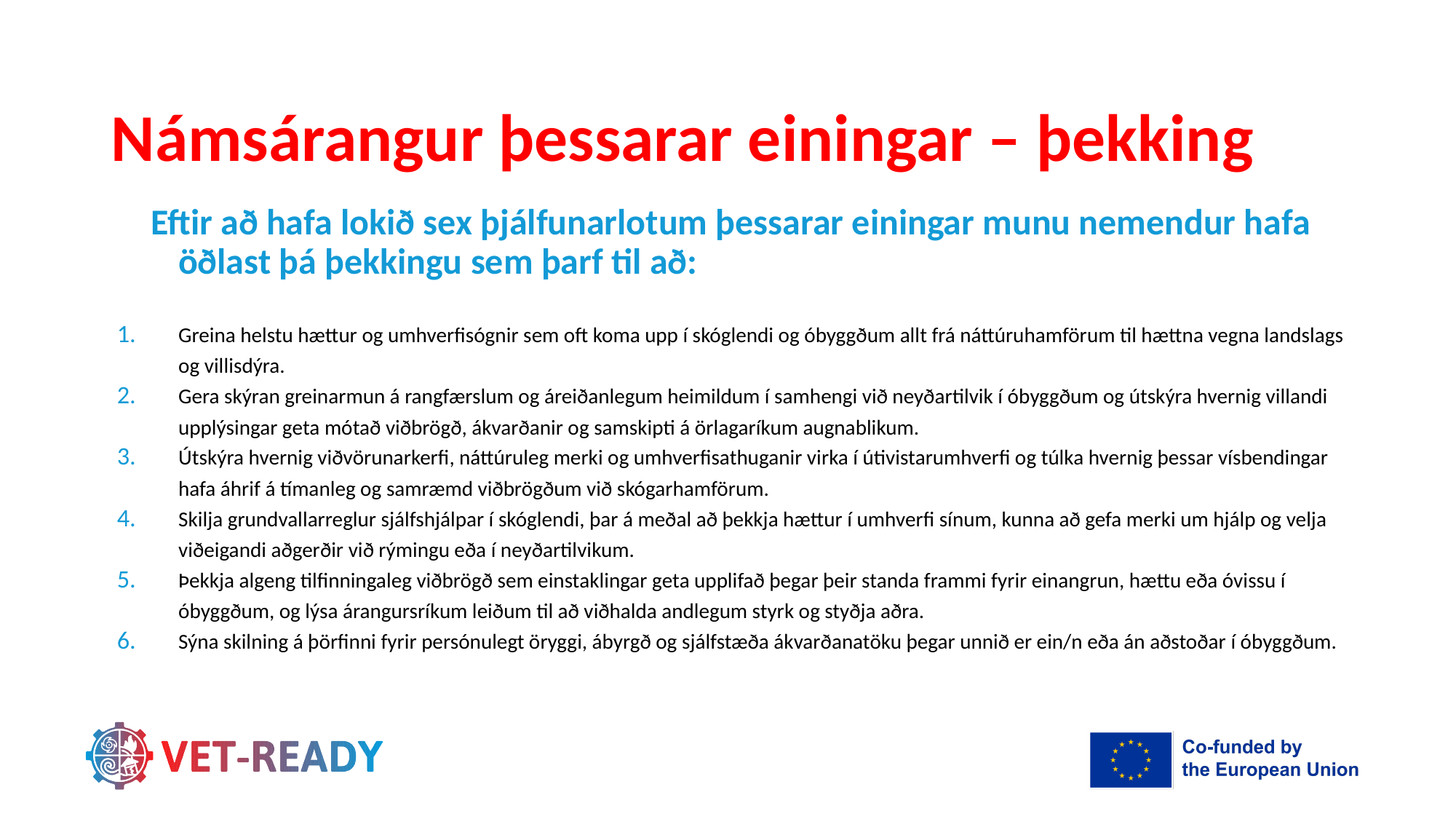

# Námsárangur þessarar einingar – þekking
Eftir að hafa lokið sex þjálfunarlotum þessarar einingar munu nemendur hafa öðlast þá þekkingu sem þarf til að:
Greina helstu hættur og umhverfisógnir sem oft koma upp í skóglendi og óbyggðum allt frá náttúruhamförum til hættna vegna landslags og villisdýra.
Gera skýran greinarmun á rangfærslum og áreiðanlegum heimildum í samhengi við neyðartilvik í óbyggðum og útskýra hvernig villandi upplýsingar geta mótað viðbrögð, ákvarðanir og samskipti á örlagaríkum augnablikum.
Útskýra hvernig viðvörunarkerfi, náttúruleg merki og umhverfisathuganir virka í útivistarumhverfi og túlka hvernig þessar vísbendingar hafa áhrif á tímanleg og samræmd viðbrögðum við skógarhamförum.
Skilja grundvallarreglur sjálfshjálpar í skóglendi, þar á meðal að þekkja hættur í umhverfi sínum, kunna að gefa merki um hjálp og velja viðeigandi aðgerðir við rýmingu eða í neyðartilvikum.
Þekkja algeng tilfinningaleg viðbrögð sem einstaklingar geta upplifað þegar þeir standa frammi fyrir einangrun, hættu eða óvissu í óbyggðum, og lýsa árangursríkum leiðum til að viðhalda andlegum styrk og styðja aðra.
Sýna skilning á þörfinni fyrir persónulegt öryggi, ábyrgð og sjálfstæða ákvarðanatöku þegar unnið er ein/n eða án aðstoðar í óbyggðum.